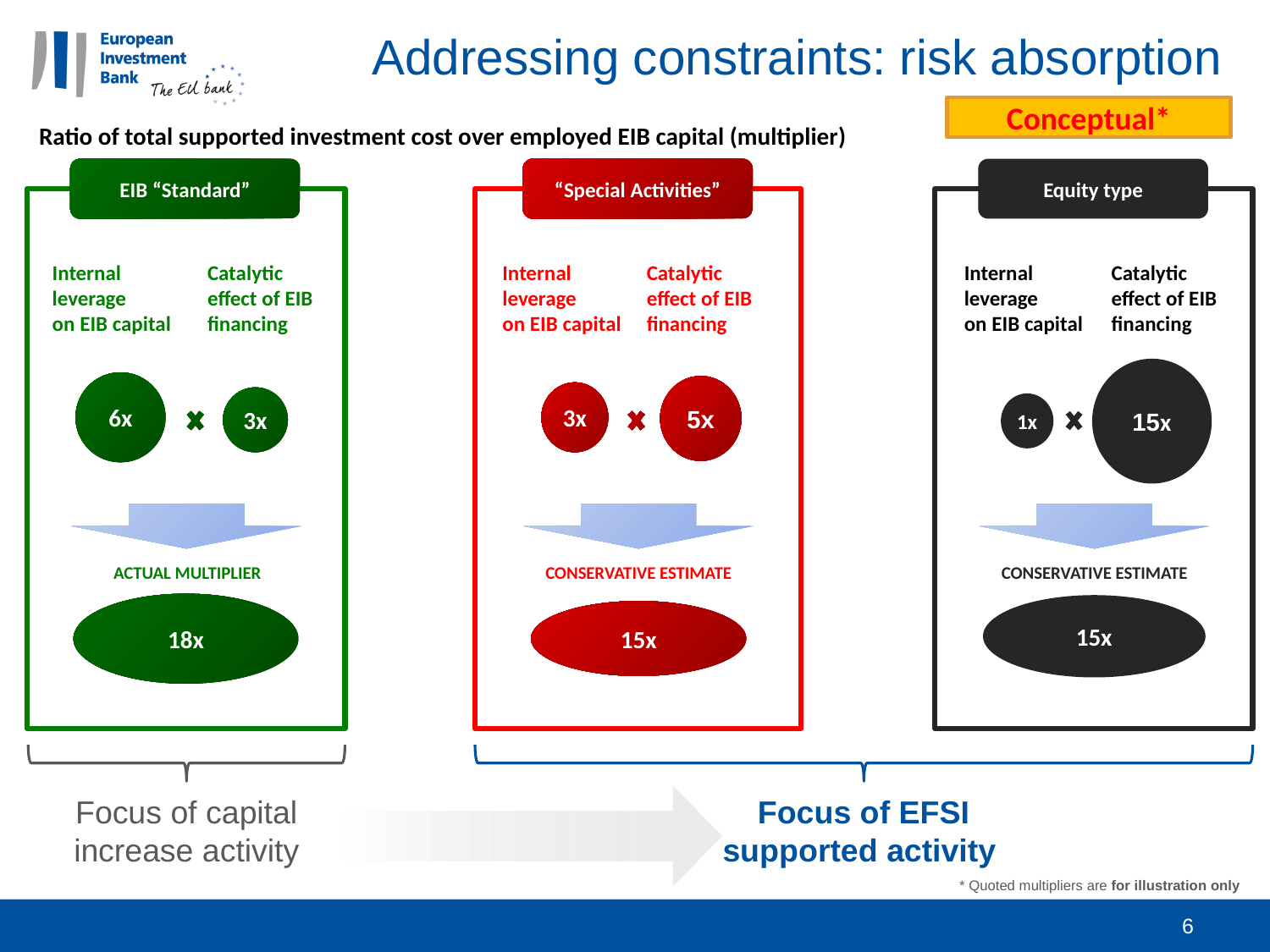

# Addressing constraints: risk absorption

Conceptual*
Ratio of total supported investment cost over employed EIB capital (multiplier)
EIB “Standard”
“Special Activities”
Equity type

Internal
leverage
on EIB capital
Catalytic effect of EIB financing
Internal
leverage
on EIB capital
Catalytic effect of EIB financing
Internal
leverage
on EIB capital
Catalytic effect of EIB financing
15x
6x

5x
3x
3x
1x

ACTUAL MULTIPLIER
CONSERVATIVE ESTIMATE
CONSERVATIVE ESTIMATE
18x
15x
15x

Focus of capital increase activity

Focus of EFSI supported activity
* Quoted multipliers are for illustration only
6